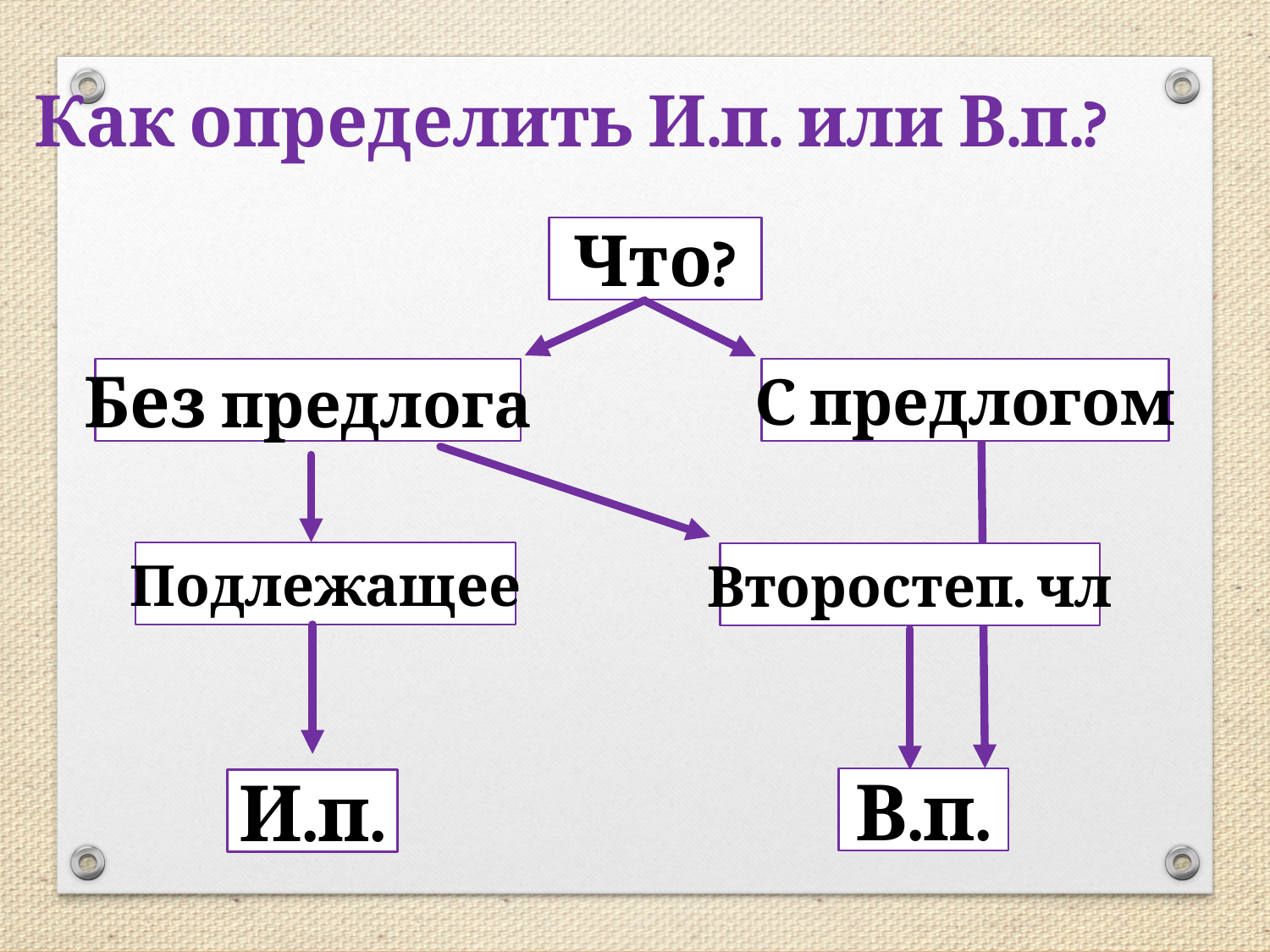

Как определить И.п. или В.п.?
Что?
Без предлога
С предлогом
Подлежащее
Второстеп. чл
В.п.
И.п.